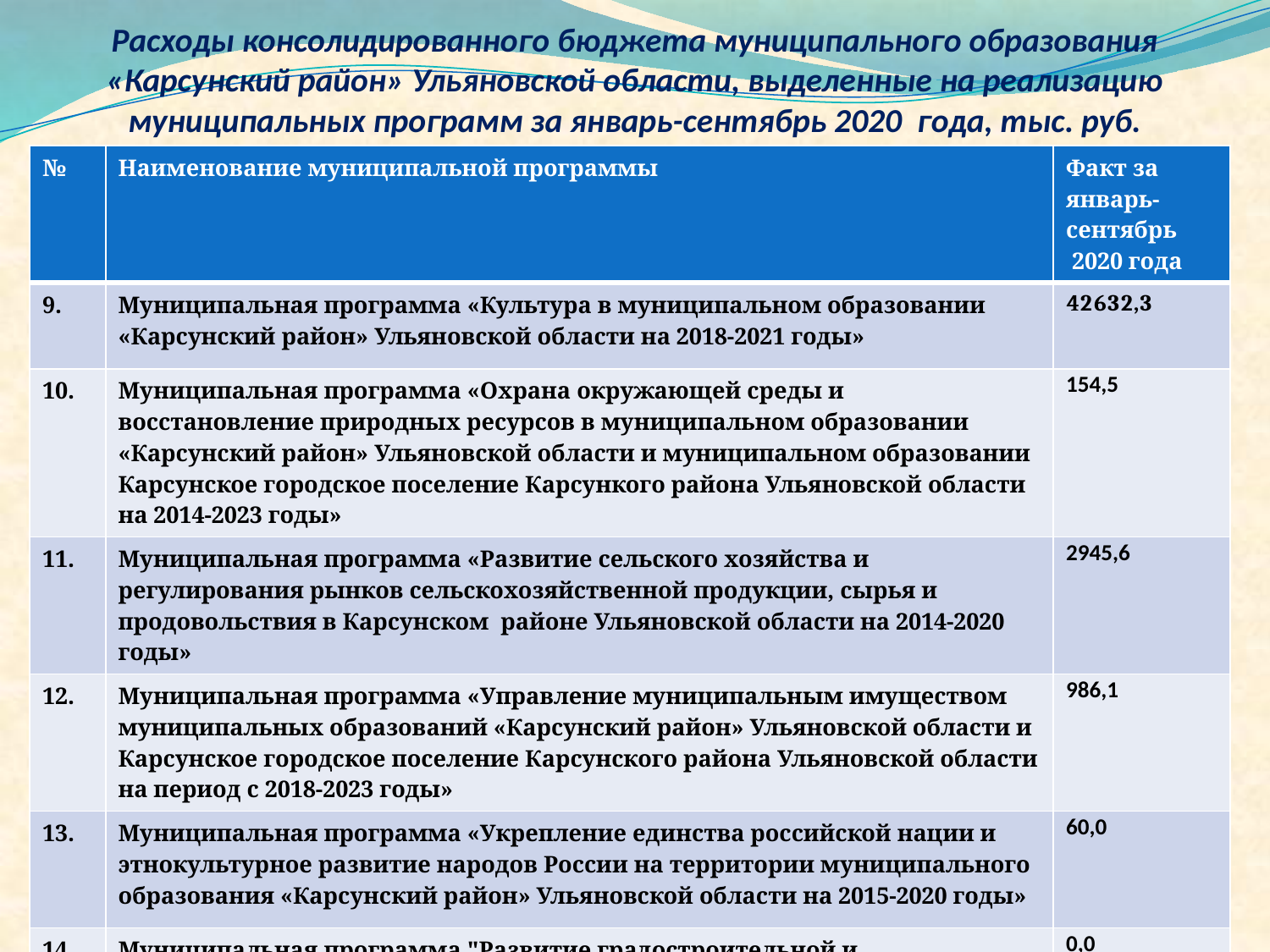

# Расходы консолидированного бюджета муниципального образования «Карсунский район» Ульяновской области, выделенные на реализацию муниципальных программ за январь-сентябрь 2020  года, тыс. руб.
| № | Наименование муниципальной программы | Факт за январь-сентябрь 2020 года |
| --- | --- | --- |
| 9. | Муниципальная программа «Культура в муниципальном образовании «Карсунский район» Ульяновской области на 2018-2021 годы» | 42632,3 |
| 10. | Муниципальная программа «Охрана окружающей среды и восстановление природных ресурсов в муниципальном образовании «Карсунский район» Ульяновской области и муниципальном образовании Карсунское городское поселение Карсункого района Ульяновской области на 2014-2023 годы» | 154,5 |
| 11. | Муниципальная программа «Развитие сельского хозяйства и регулирования рынков сельскохозяйственной продукции, сырья и продовольствия в Карсунском районе Ульяновской области на 2014-2020 годы» | 2945,6 |
| 12. | Муниципальная программа «Управление муниципальным имуществом муниципальных образований «Карсунский район» Ульяновской области и Карсунское городское поселение Карсунского района Ульяновской области на период с 2018-2023 годы» | 986,1 |
| 13. | Муниципальная программа «Укрепление единства российской нации и этнокультурное развитие народов России на территории муниципального образования «Карсунский район» Ульяновской области на 2015-2020 годы» | 60,0 |
| 14. | Муниципальная программа "Развитие градостроительной и архитектурной деятельности на территории муниципального образования "Карсунский район" Ульяновской области на 2020-2024 годы" | 0,0 |